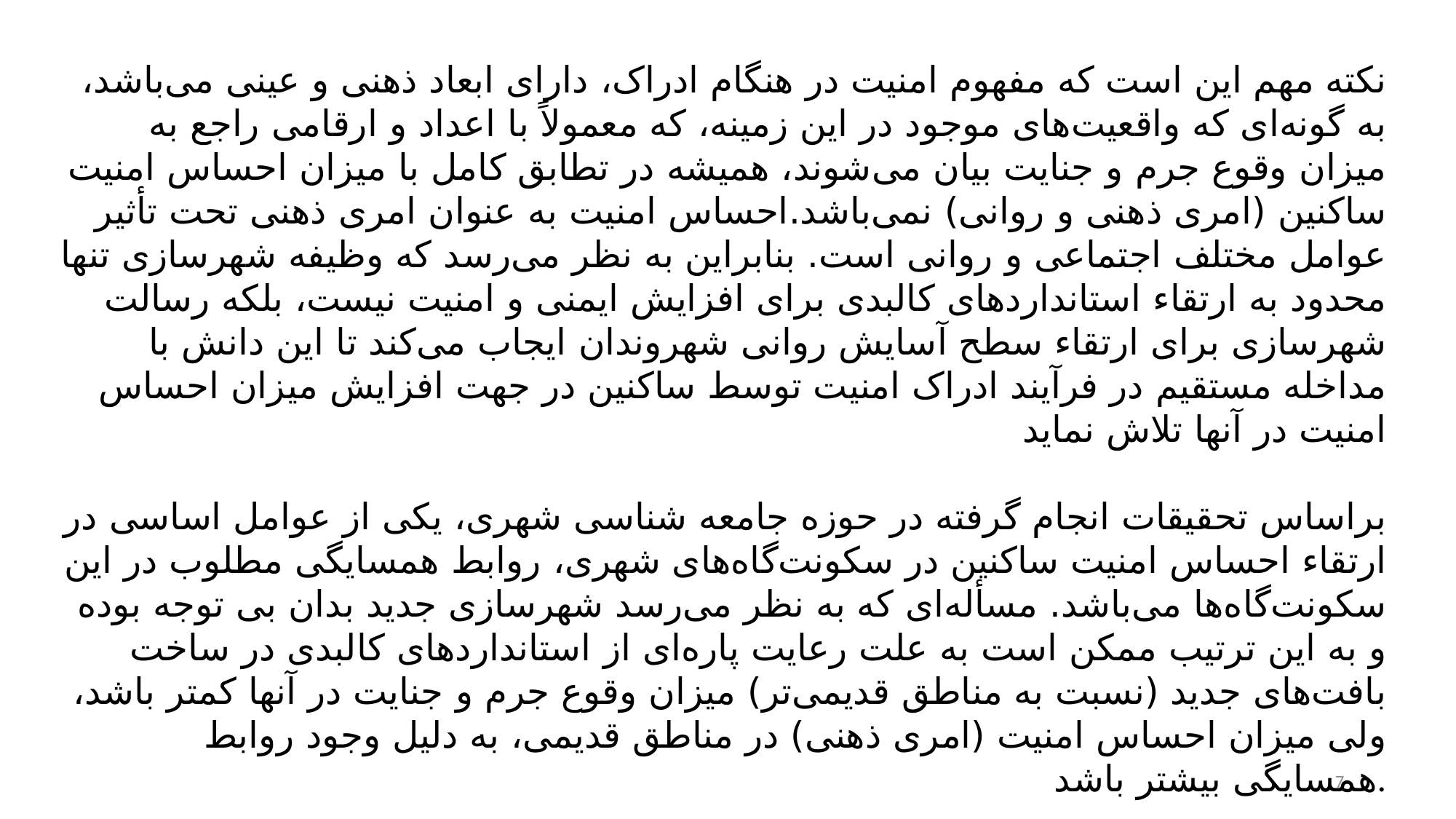

نکته‌ مهم این است که مفهوم امنیت در هنگام ادراک، دارای ابعاد ذهنی و عینی می‌باشد، به گونه‌ای که واقعیت‌های موجود در این زمینه، که معمولاً با اعداد و ارقامی راجع به میزان وقوع جرم و جنایت بیان می‌شوند، همیشه در تطابق کامل با میزان احساس امنیت ساکنین (امری ذهنی و روانی) نمی‌باشد.احساس امنیت به عنوان امری ذهنی تحت تأثیر عوامل مختلف اجتماعی و روانی است. بنابراین به نظر می‌رسد که وظیفه شهرسازی تنها محدود به ارتقاء استانداردهای کالبدی برای افزایش ایمنی و امنیت نیست، بلکه رسالت شهرسازی برای ارتقاء سطح آسایش روانی شهروندان ایجاب می‌کند تا این دانش با مداخله‌ مستقیم در فرآیند ادراک امنیت توسط ساکنین در جهت افزایش میزان احساس امنیت در آنها تلاش نماید

براساس تحقیقات انجام گرفته در حوزه‌ جامعه شناسی شهری، یکی از عوامل اساسی در ارتقاء احساس امنیت ساکنین در سکونت‌گاه‌های شهری، روابط همسایگی مطلوب در این سکونت‌گاه‌ها می‌باشد. مسأله‌ای که به نظر می‌رسد شهرسازی جدید بدان بی توجه بوده و به این ترتیب ممکن است به علت رعایت پاره‌ای از استانداردهای کالبدی در ساخت بافت‌های جدید (نسبت به مناطق قدیمی‌تر) میزان وقوع جرم و جنایت در آنها کمتر باشد، ولی میزان احساس امنیت (امری ذهنی) در مناطق قدیمی، به دلیل وجود روابط همسایگی بیشتر باشد.

به نظر می‌رسد اصول طراحی محیطی امن cpted تنها عامل تأثیرگذار بر احساس امنیت نیست، بلکه اجتماع‌پذیر نمودن محیط و افزایش حس تعلق ساکنین به محیط، عوامل دیگری هستند که با کمک به ارتقا سطح روابط همسایگی بر جنبه‌های روانی امنیت تأثیر بیشتری می‌گذارند. به این ترتیب بالا بودن حس تعلق به محیط مسکونی و همچنین میزان اجتماع پذیری محیط، در محلات مسکونی قدیمی سبب شده است تا میزان روابط همسایگی و به همین طریق احساس امنیت در این محلات بالاتر از محیط‌های مسکونی بافت جدید باشد.
7